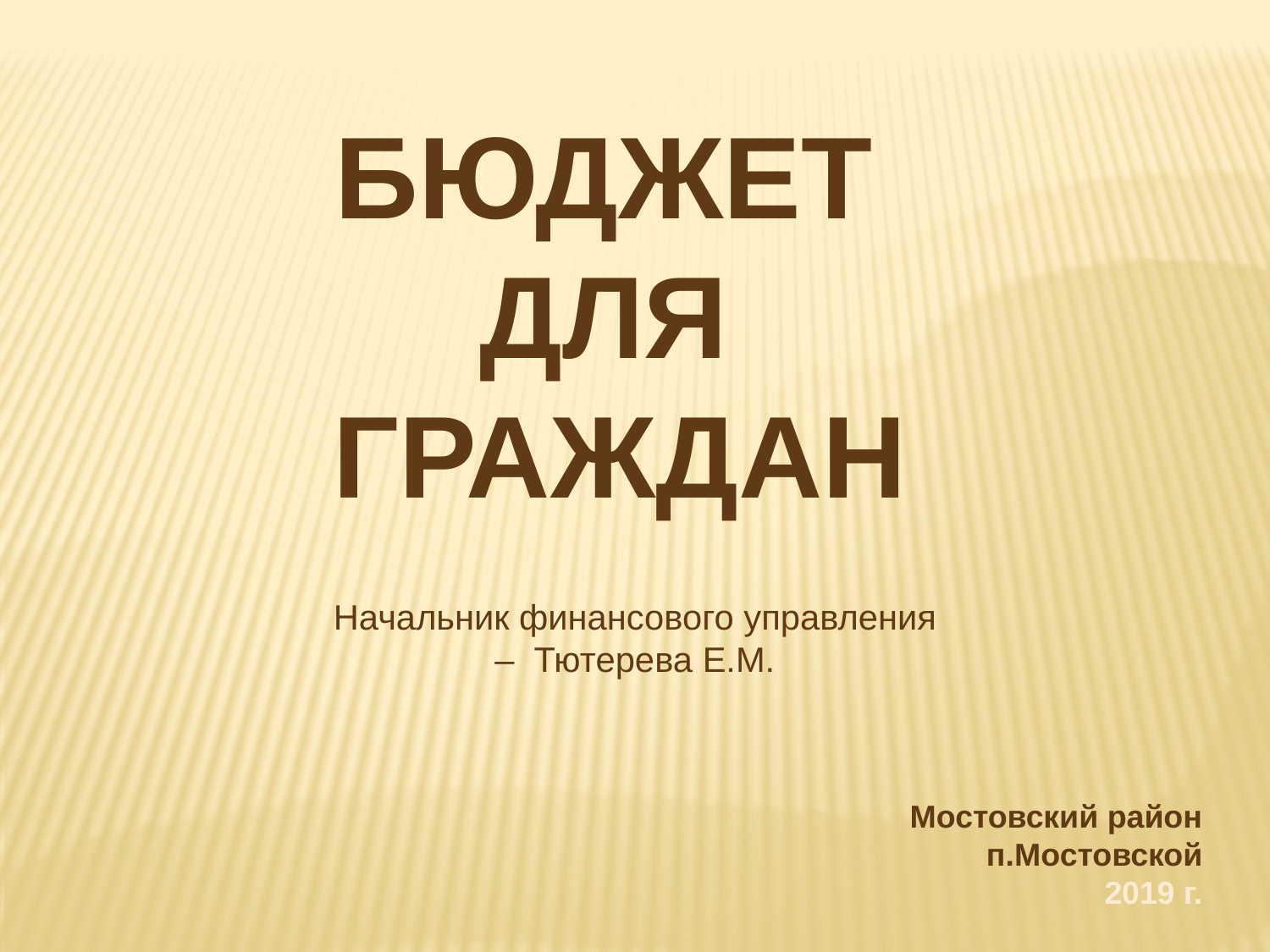

БЮДЖЕТ
ДЛЯ
ГРАЖДАН

Начальник финансового управления –  Тютерева Е.М.
Мостовский район
 п.Мостовской
2019 г.